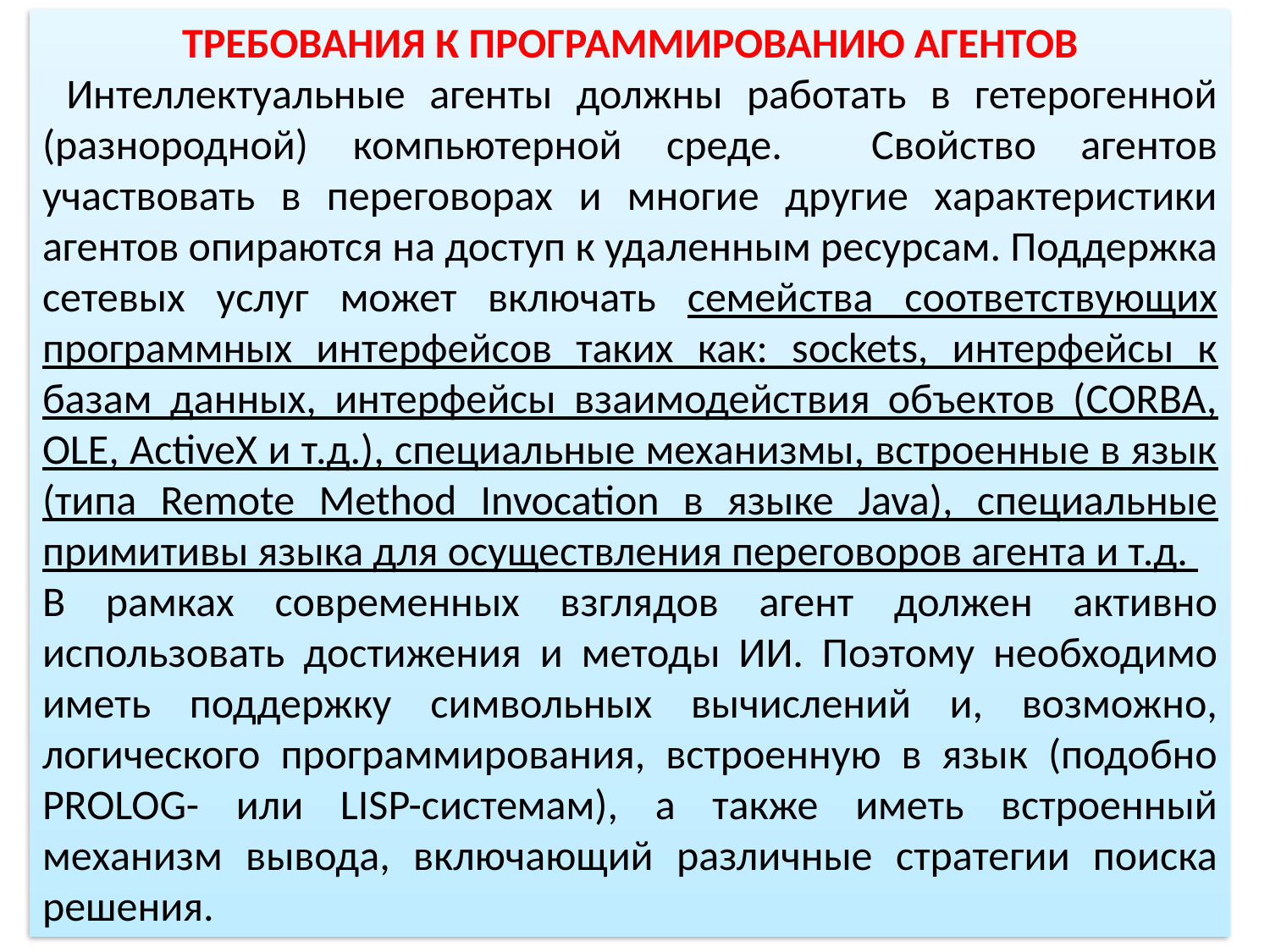

ТРЕБОВАНИЯ К ПРОГРАММИРОВАНИЮ АГЕНТОВ
 Интеллектуальные агенты должны работать в гетерогенной (разнородной) компьютерной среде.  Свойство агентов участвовать в переговорах и многие другие характеристики агентов опираются на доступ к удаленным ресурсам. Поддержка сетевых услуг может включать семейства соответствующих программных интерфейсов таких как: sockets, интерфейсы к базам данных, интерфейсы взаимодействия объектов (CORBA, OLE, ActiveX и т.д.), специальные механизмы, встроенные в язык (типа Remote Method Invocation в языке Java), специальные примитивы языка для осуществления переговоров агента и т.д.
В рамках современных взглядов агент должен активно использовать достижения и методы ИИ. Поэтому необходимо иметь поддержку символьных вычислений и, возможно, логического программирования, встроенную в язык (подобно PROLOG- или LISP-системам), а также иметь встроенный механизм вывода, включающий различные стратегии поиска решения.